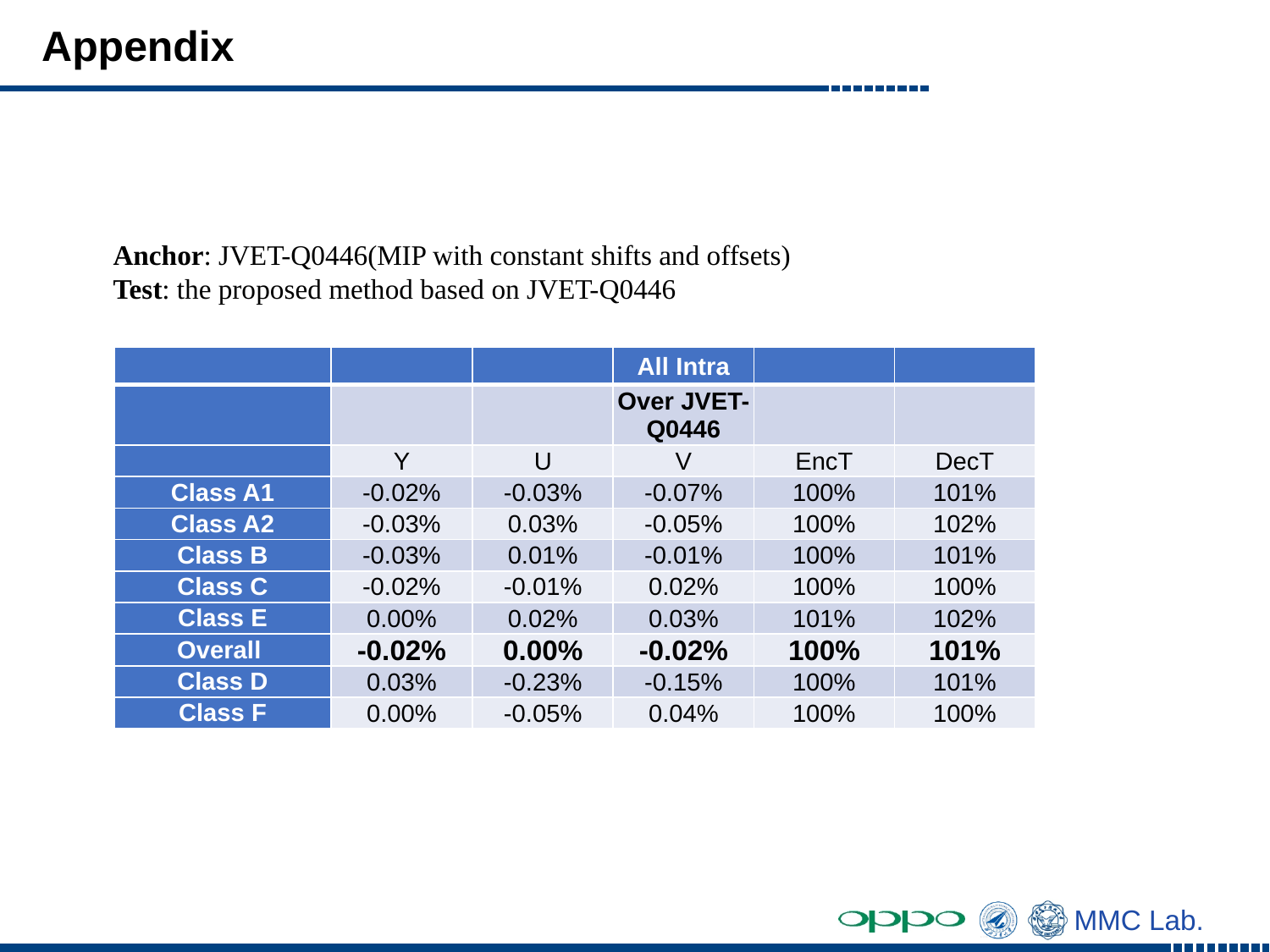

# Appendix
Anchor: JVET-Q0446(MIP with constant shifts and offsets)
Test: the proposed method based on JVET-Q0446
|  |  |  | All Intra |  |  |
| --- | --- | --- | --- | --- | --- |
|  |  |  | Over JVET-Q0446 |  |  |
|  | Y | U | V | EncT | DecT |
| Class A1 | -0.02% | -0.03% | -0.07% | 100% | 101% |
| Class A2 | -0.03% | 0.03% | -0.05% | 100% | 102% |
| Class B | -0.03% | 0.01% | -0.01% | 100% | 101% |
| Class C | -0.02% | -0.01% | 0.02% | 100% | 100% |
| Class E | 0.00% | 0.02% | 0.03% | 101% | 102% |
| Overall | -0.02% | 0.00% | -0.02% | 100% | 101% |
| Class D | 0.03% | -0.23% | -0.15% | 100% | 101% |
| Class F | 0.00% | -0.05% | 0.04% | 100% | 100% |